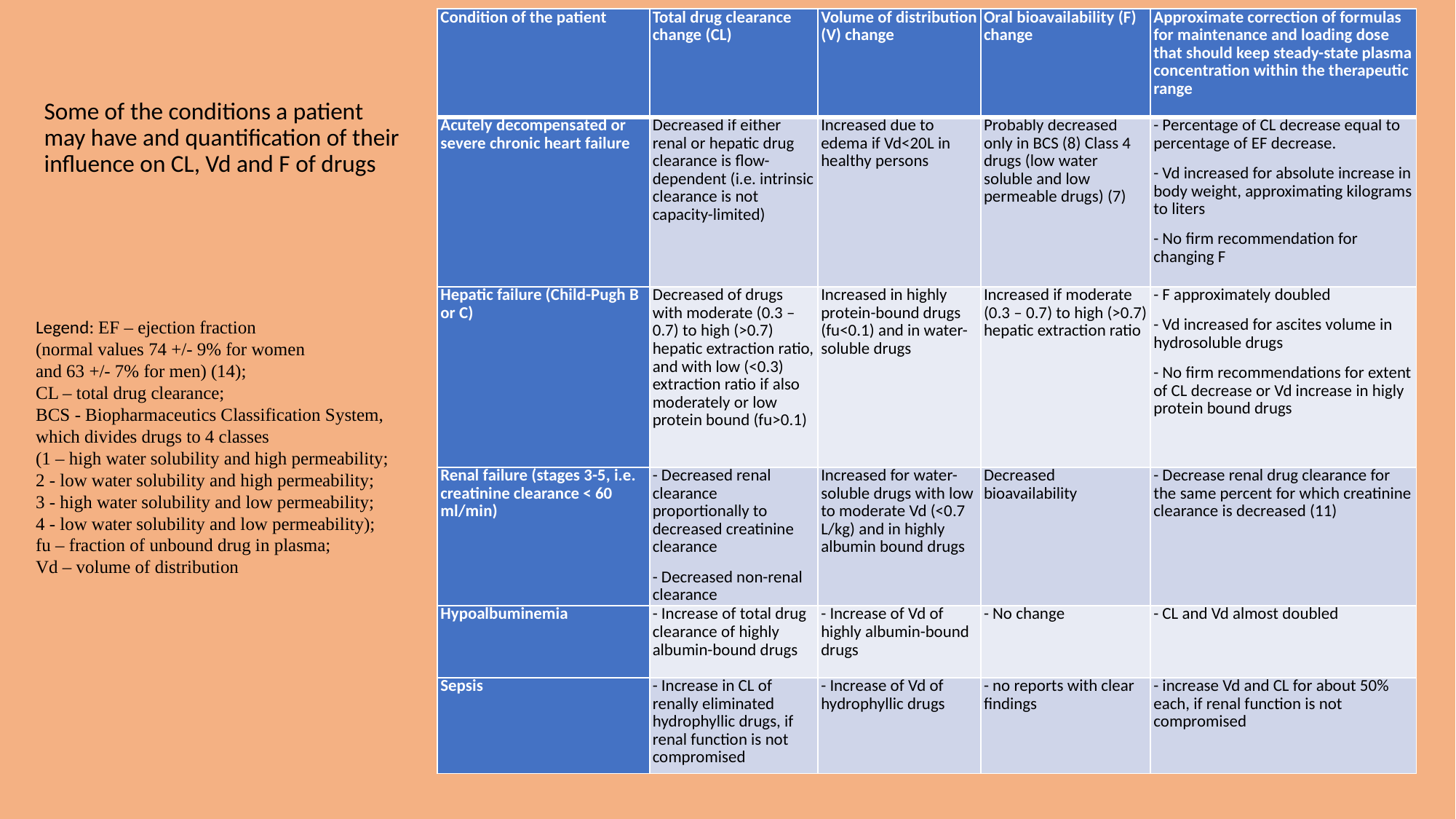

| Condition of the patient | Total drug clearance change (CL) | Volume of distribution (V) change | Oral bioavailability (F) change | Approximate correction of formulas for maintenance and loading dose that should keep steady-state plasma concentration within the therapeutic range |
| --- | --- | --- | --- | --- |
| Acutely decompensated or severe chronic heart failure | Decreased if either renal or hepatic drug clearance is flow-dependent (i.e. intrinsic clearance is not capacity-limited) | Increased due to edema if Vd<20L in healthy persons | Probably decreased only in BCS (8) Class 4 drugs (low water soluble and low permeable drugs) (7) | - Percentage of CL decrease equal to percentage of EF decrease. - Vd increased for absolute increase in body weight, approximating kilograms to liters - No firm recommendation for changing F |
| Hepatic failure (Child-Pugh B or C) | Decreased of drugs with moderate (0.3 – 0.7) to high (>0.7) hepatic extraction ratio, and with low (<0.3) extraction ratio if also moderately or low protein bound (fu>0.1) | Increased in highly protein-bound drugs (fu<0.1) and in water-soluble drugs | Increased if moderate (0.3 – 0.7) to high (>0.7) hepatic extraction ratio | - F approximately doubled - Vd increased for ascites volume in hydrosoluble drugs - No firm recommendations for extent of CL decrease or Vd increase in higly protein bound drugs |
| Renal failure (stages 3-5, i.e. creatinine clearance < 60 ml/min) | - Decreased renal clearance proportionally to decreased creatinine clearance - Decreased non-renal clearance | Increased for water-soluble drugs with low to moderate Vd (<0.7 L/kg) and in highly albumin bound drugs | Decreased bioavailability | - Decrease renal drug clearance for the same percent for which creatinine clearance is decreased (11) |
| Hypoalbuminemia | - Increase of total drug clearance of highly albumin-bound drugs | - Increase of Vd of highly albumin-bound drugs | - No change | - CL and Vd almost doubled |
| Sepsis | - Increase in CL of renally eliminated hydrophyllic drugs, if renal function is not compromised | - Increase of Vd of hydrophyllic drugs | - no reports with clear findings | - increase Vd and CL for about 50% each, if renal function is not compromised |
# Some of the conditions a patient may have and quantification of their influence on CL, Vd and F of drugs
Legend: EF – ejection fraction
(normal values 74 +/- 9% for women
and 63 +/- 7% for men) (14);
CL – total drug clearance;
BCS - Biopharmaceutics Classification System,
which divides drugs to 4 classes
(1 – high water solubility and high permeability;
2 - low water solubility and high permeability;
3 - high water solubility and low permeability;
4 - low water solubility and low permeability);
fu – fraction of unbound drug in plasma;
Vd – volume of distribution